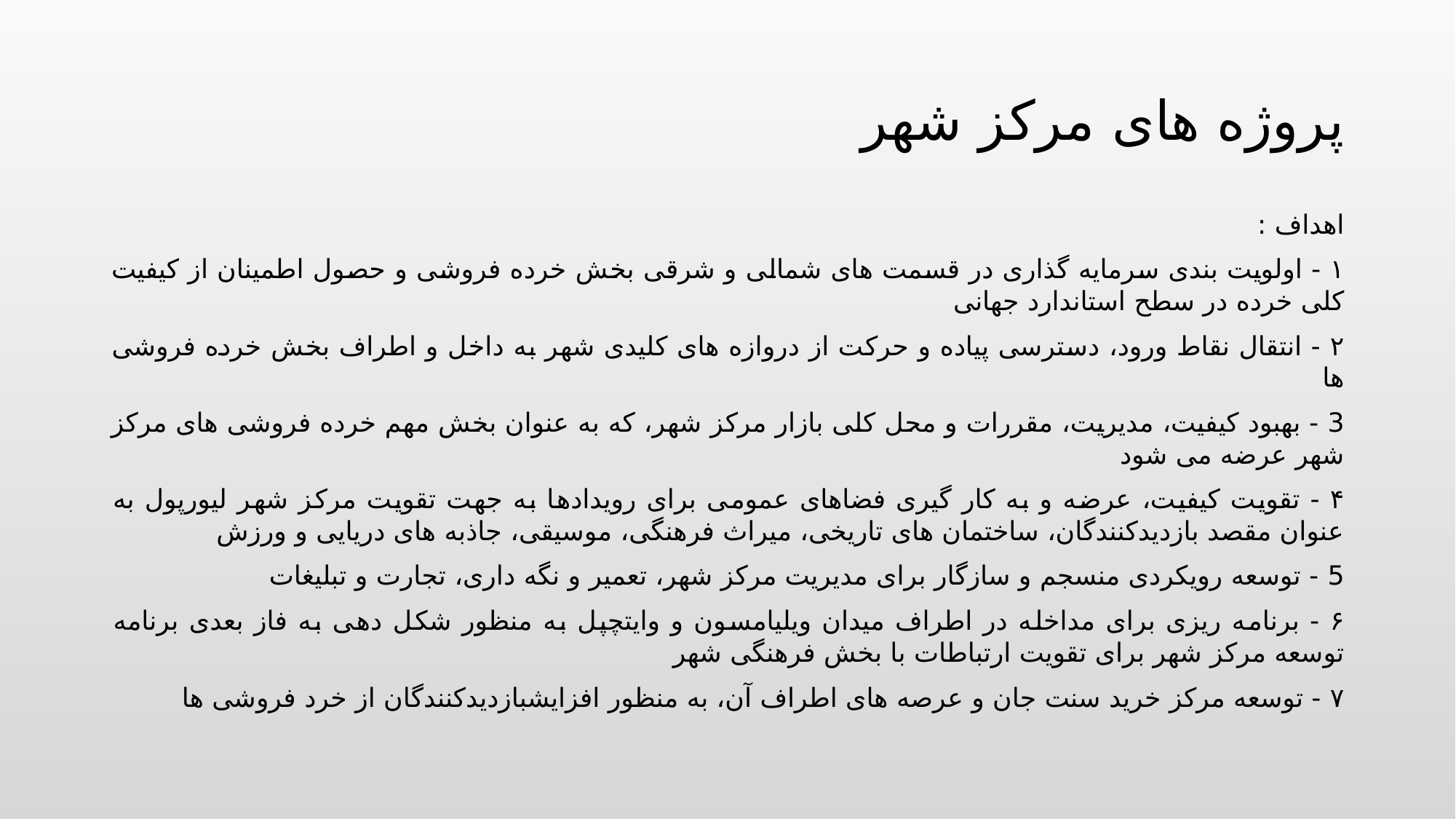

# پروژه های مرکز شهر
اهداف :
۱ - اولویت بندی سرمایه گذاری در قسمت های شمالی و شرقی بخش خرده فروشی و حصول اطمینان از کیفیت کلی خرده در سطح استاندارد جهانی
۲ - انتقال نقاط ورود، دسترسی پیاده و حرکت از دروازه های کلیدی شهر به داخل و اطراف بخش خرده فروشی ها
3 - بهبود کیفیت، مدیریت، مقررات و محل کلی بازار مرکز شهر، که به عنوان بخش مهم خرده فروشی های مرکز شهر عرضه می شود
۴ - تقویت کیفیت، عرضه و به کار گیری فضاهای عمومی برای رویدادها به جهت تقویت مرکز شهر لیورپول به عنوان مقصد بازدیدکنندگان، ساختمان های تاریخی، میراث فرهنگی، موسیقی، جاذبه های دریایی و ورزش
5 - توسعه رویکردی منسجم و سازگار برای مدیریت مرکز شهر، تعمیر و نگه داری، تجارت و تبلیغات
۶ - برنامه ریزی برای مداخله در اطراف میدان ویلیامسون و وایتچپل به منظور شکل دهی به فاز بعدی برنامه توسعه مرکز شهر برای تقویت ارتباطات با بخش فرهنگی شهر
۷ - توسعه مرکز خرید سنت جان و عرصه های اطراف آن، به منظور افزایشبازدیدکنندگان از خرد فروشی ها